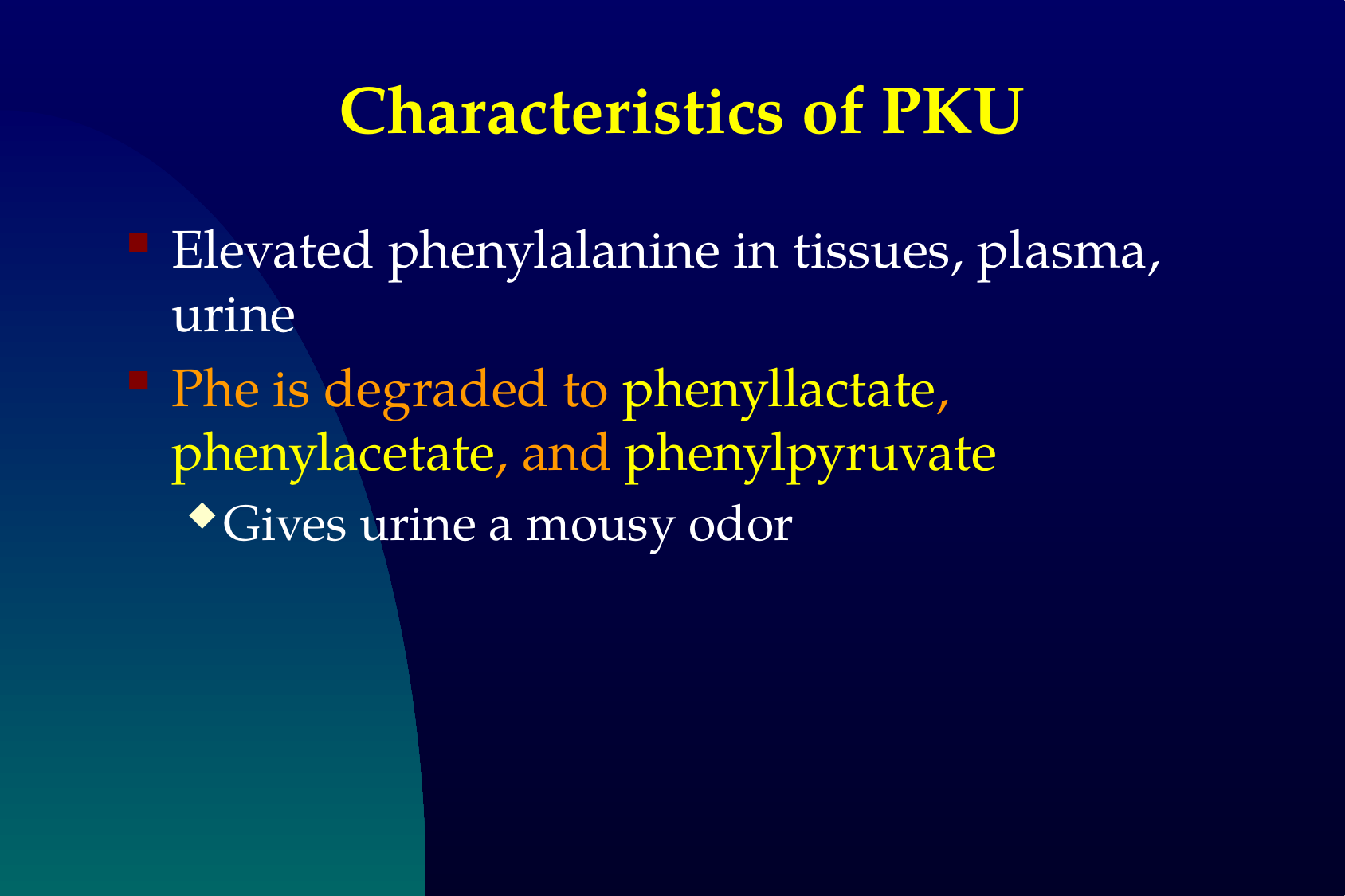

# Characteristics of PKU
Elevated phenylalanine in tissues, plasma, urine
Phe is degraded to phenyllactate, phenylacetate, and phenylpyruvate
Gives urine a mousy odor